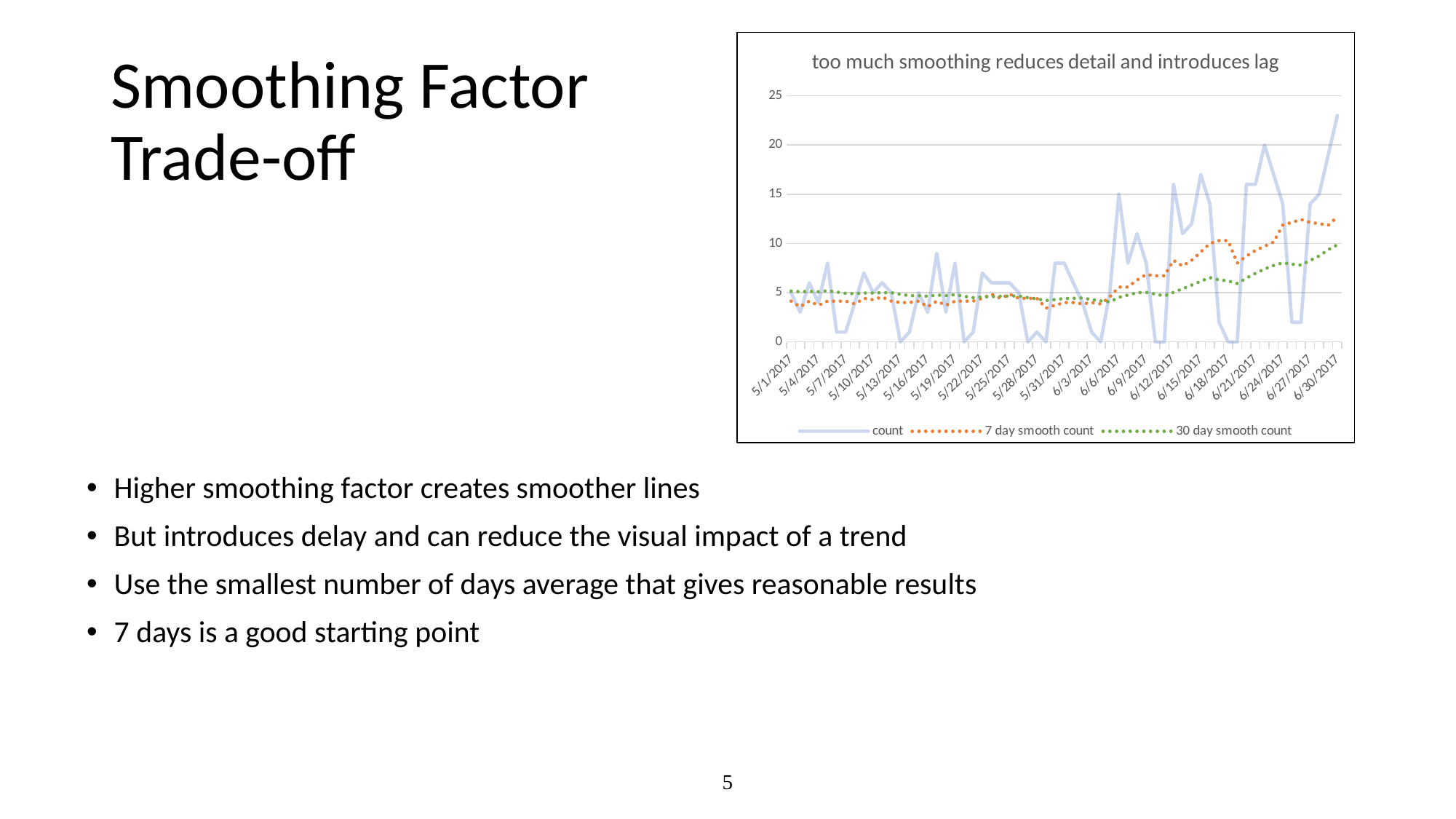

### Chart: too much smoothing reduces detail and introduces lag

| Category | count | 7 day smooth count | 30 day smooth count |
|---|---|---|---|
| 42856 | 5.0 | 4.142857142857143 | 5.166666666666667 |
| 42857 | 3.0 | 3.5714285714285716 | 5.1 |
| 42858 | 6.0 | 4.142857142857143 | 5.133333333333334 |
| 42859 | 4.0 | 3.7142857142857144 | 5.1 |
| 42860 | 8.0 | 4.142857142857143 | 5.2 |
| 42861 | 1.0 | 4.142857142857143 | 5.066666666666666 |
| 42862 | 1.0 | 4.142857142857143 | 4.933333333333334 |
| 42863 | 4.0 | 3.857142857142857 | 4.9 |
| 42864 | 7.0 | 4.428571428571429 | 4.966666666666667 |
| 42865 | 5.0 | 4.285714285714286 | 4.966666666666667 |
| 42866 | 6.0 | 4.571428571428571 | 5.0 |
| 42867 | 5.0 | 4.142857142857143 | 5.0 |
| 42868 | 0.0 | 4.0 | 4.833333333333333 |
| 42869 | 1.0 | 4.0 | 4.7 |
| 42870 | 5.0 | 4.142857142857143 | 4.7 |
| 42871 | 3.0 | 3.5714285714285716 | 4.633333333333334 |
| 42872 | 9.0 | 4.142857142857143 | 4.766666666666667 |
| 42873 | 3.0 | 3.7142857142857144 | 4.7 |
| 42874 | 8.0 | 4.142857142857143 | 4.8 |
| 42875 | 0.0 | 4.142857142857143 | 4.633333333333334 |
| 42876 | 1.0 | 4.142857142857143 | 4.5 |
| 42877 | 7.0 | 4.428571428571429 | 4.566666666666666 |
| 42878 | 6.0 | 4.857142857142857 | 4.6 |
| 42879 | 6.0 | 4.428571428571429 | 4.633333333333334 |
| 42880 | 6.0 | 4.857142857142857 | 4.666666666666667 |
| 42881 | 5.0 | 4.428571428571429 | 4.666666666666667 |
| 42882 | 0.0 | 4.428571428571429 | 4.5 |
| 42883 | 1.0 | 4.428571428571429 | 4.366666666666666 |
| 42884 | 0.0 | 3.4285714285714284 | 4.2 |
| 42885 | 8.0 | 3.7142857142857144 | 4.3 |
| 42886 | 8.0 | 4.0 | 4.4 |
| 42887 | 6.0 | 4.0 | 4.433333333333334 |
| 42888 | 4.0 | 3.857142857142857 | 4.466666666666667 |
| 42889 | 1.0 | 4.0 | 4.3 |
| 42890 | 0.0 | 3.857142857142857 | 4.166666666666667 |
| 42891 | 5.0 | 4.571428571428571 | 4.066666666666666 |
| 42892 | 15.0 | 5.571428571428571 | 4.533333333333333 |
| 42893 | 8.0 | 5.571428571428571 | 4.766666666666667 |
| 42894 | 11.0 | 6.285714285714286 | 5.0 |
| 42895 | 8.0 | 6.857142857142857 | 5.033333333333333 |
| 42896 | 0.0 | 6.714285714285714 | 4.866666666666666 |
| 42897 | 0.0 | 6.714285714285714 | 4.666666666666667 |
| 42898 | 16.0 | 8.285714285714286 | 5.033333333333333 |
| 42899 | 11.0 | 7.714285714285714 | 5.4 |
| 42900 | 12.0 | 8.285714285714286 | 5.766666666666667 |
| 42901 | 17.0 | 9.142857142857142 | 6.166666666666667 |
| 42902 | 14.0 | 10.0 | 6.533333333333333 |
| 42903 | 2.0 | 10.285714285714286 | 6.3 |
| 42904 | 0.0 | 10.285714285714286 | 6.2 |
| 42905 | 0.0 | 8.0 | 5.933333333333334 |
| 42906 | 16.0 | 8.714285714285714 | 6.466666666666667 |
| 42907 | 16.0 | 9.285714285714286 | 6.966666666666667 |
| 42908 | 20.0 | 9.714285714285714 | 7.4 |
| 42909 | 17.0 | 10.142857142857142 | 7.766666666666667 |
| 42910 | 14.0 | 11.857142857142858 | 8.033333333333333 |
| 42911 | 2.0 | 12.142857142857142 | 7.9 |
| 42912 | 2.0 | 12.428571428571429 | 7.8 |
| 42913 | 14.0 | 12.142857142857142 | 8.266666666666667 |
| 42914 | 15.0 | 12.0 | 8.733333333333333 |
| 42915 | 19.0 | 11.857142857142858 | 9.366666666666667 |
| 42916 | 23.0 | 12.714285714285714 | 9.866666666666667 |
# Smoothing Factor Trade-off
Higher smoothing factor creates smoother lines
But introduces delay and can reduce the visual impact of a trend
Use the smallest number of days average that gives reasonable results
7 days is a good starting point
5